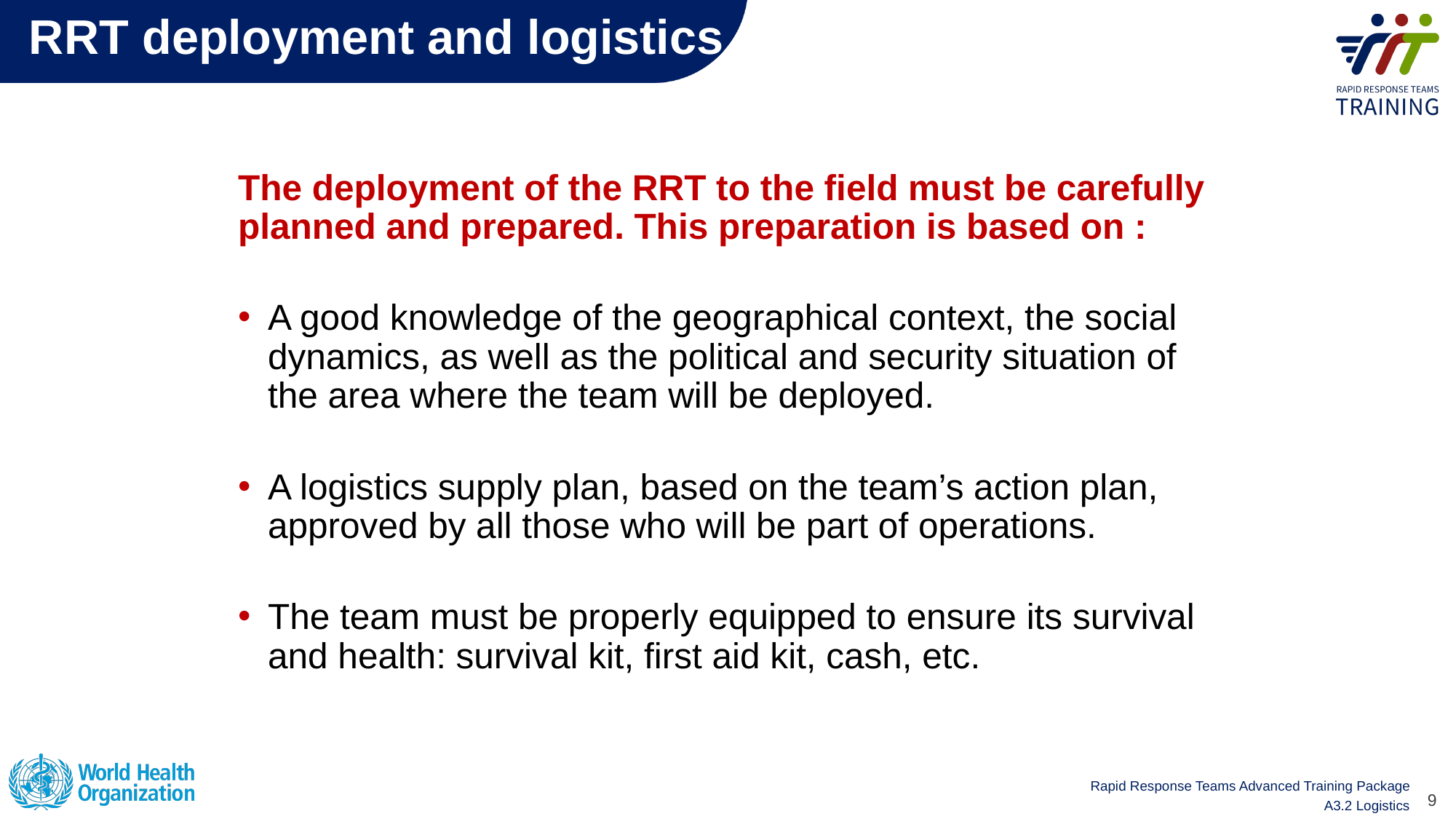

RRT deployment and logistics
The deployment of the RRT to the field must be carefully planned and prepared. This preparation is based on :

A good knowledge of the geographical context, the social dynamics, as well as the political and security situation of the area where the team will be deployed.

A logistics supply plan, based on the team’s action plan, approved by all those who will be part of operations.

The team must be properly equipped to ensure its survival and health: survival kit, first aid kit, cash, etc.
9